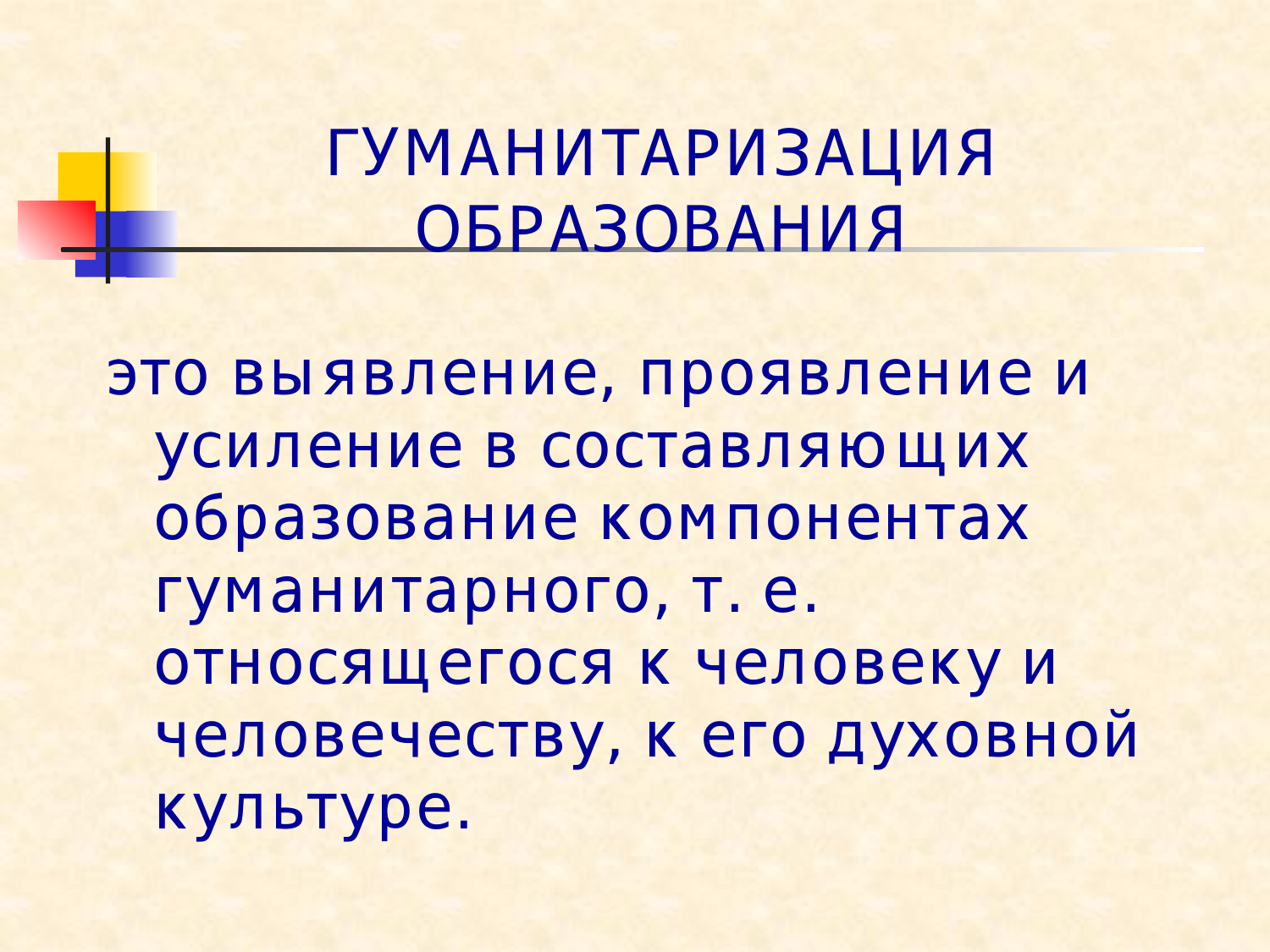

# ГУМАНИТАРИЗАЦИЯ ОБРАЗОВАНИЯ

это выявление, проявление и усиление в составляющих образование компонентах гуманитарного, т. е. относящегося к человеку и человечеству, к его духовной культуре.